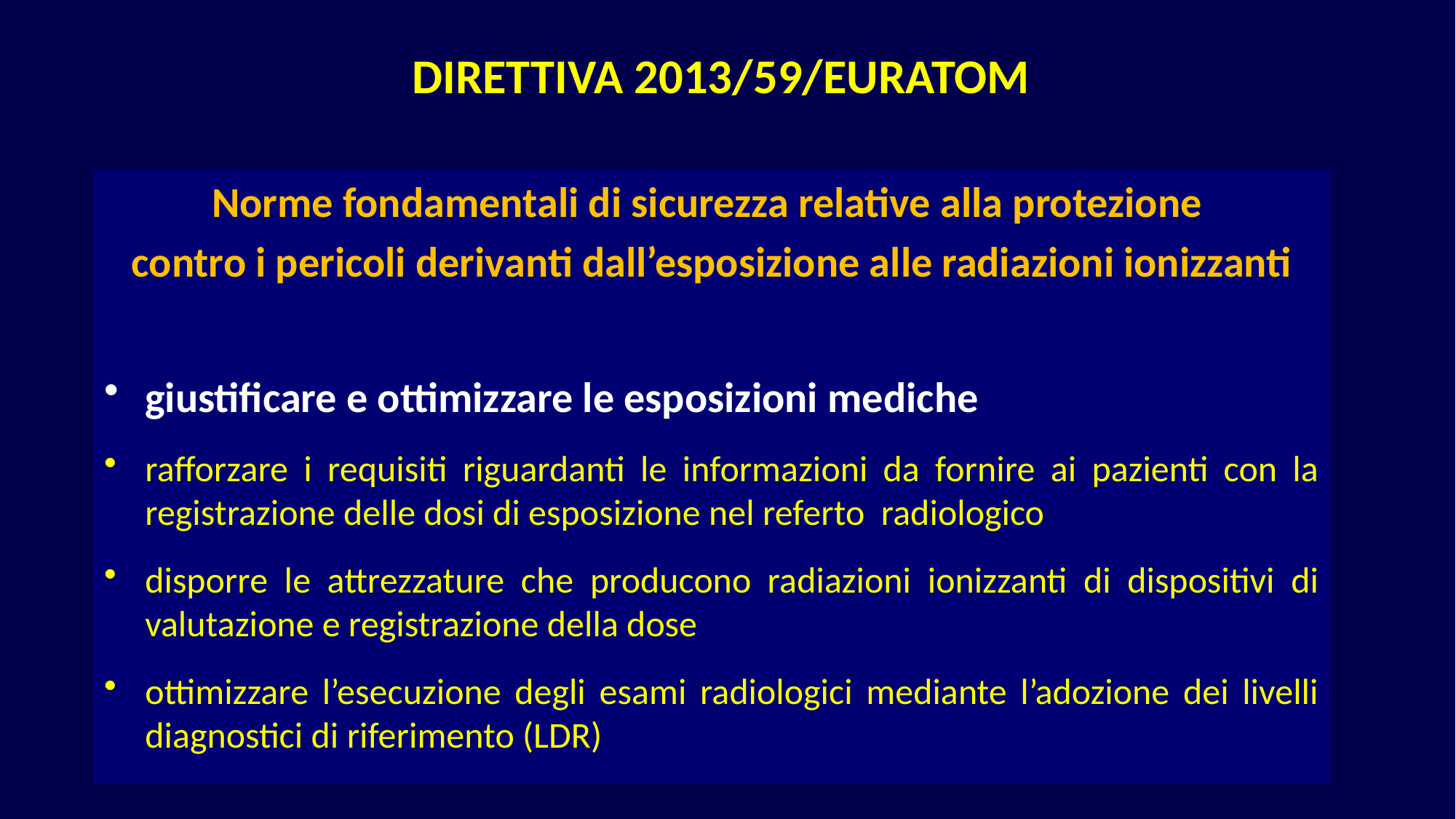

# DIRETTIVA 2013/59/EURATOM
Norme fondamentali di sicurezza relative alla protezione
contro i pericoli derivanti dall’esposizione alle radiazioni ionizzanti

giustificare e ottimizzare le esposizioni mediche

rafforzare i requisiti riguardanti le informazioni da fornire ai pazienti con la registrazione delle dosi di esposizione nel referto  radiologico

disporre le attrezzature che producono radiazioni ionizzanti di dispositivi di valutazione e registrazione della dose

ottimizzare l’esecuzione degli esami radiologici mediante l’adozione dei livelli diagnostici di riferimento (LDR)